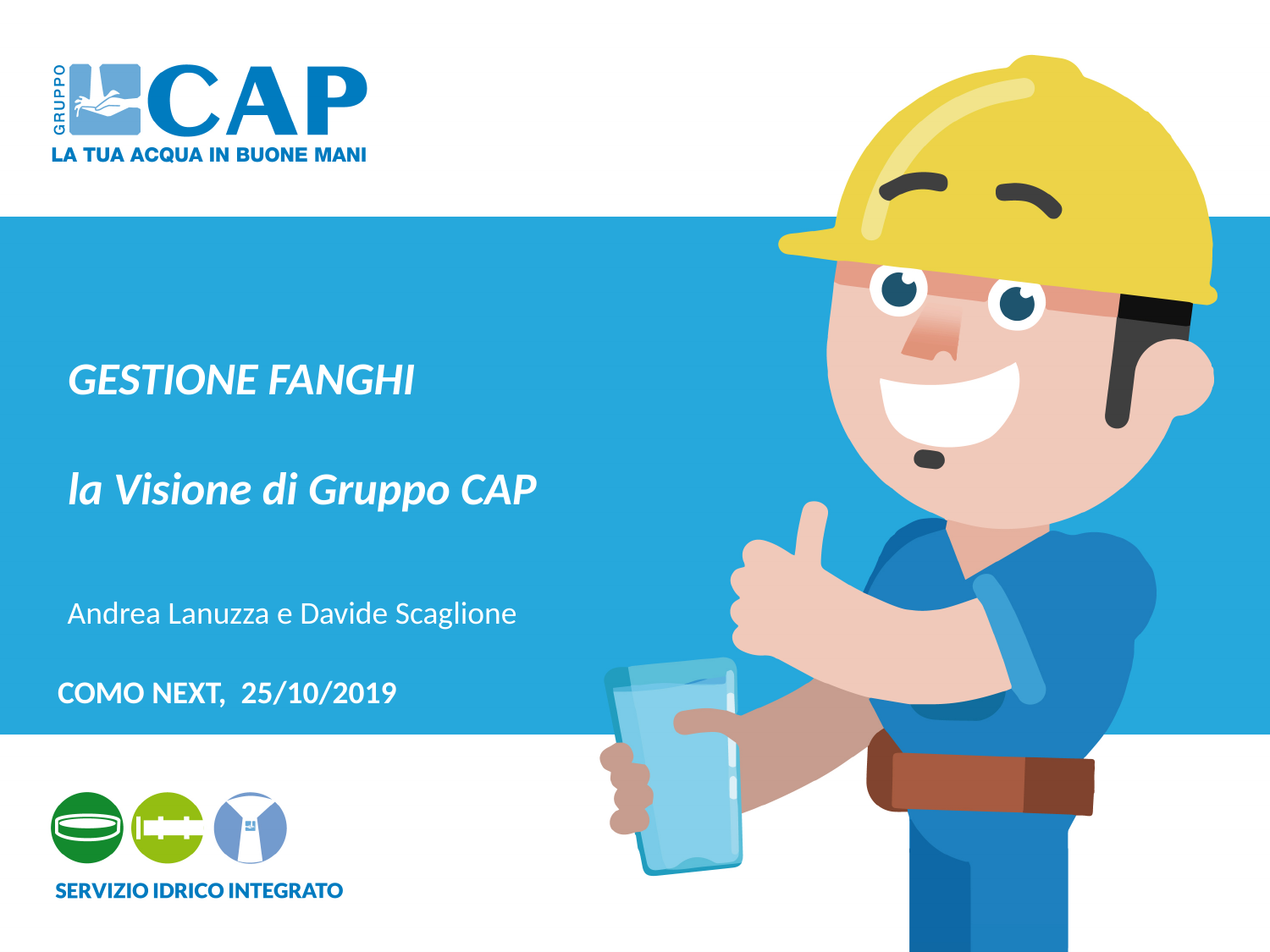

# GESTIONE FANGHI la Visione di Gruppo CAP
Andrea Lanuzza e Davide Scaglione
COMO NEXT,  25/10/2019

016